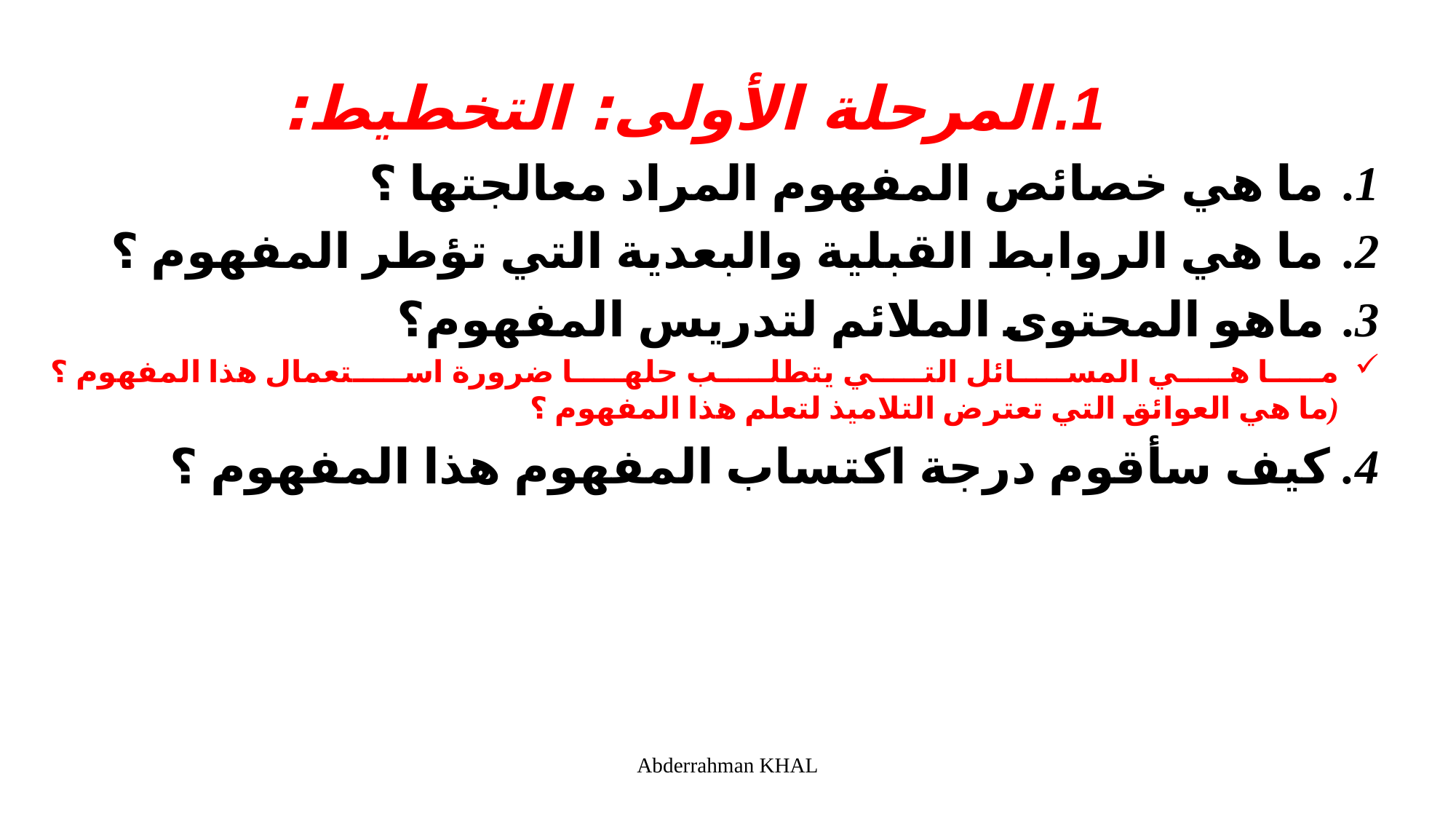

المرحلة الأولى: التخطيط:
ما هي خصائص المفهوم المراد معالجتها ؟
ما هي الروابط القبلية والبعدية التي تؤطر المفهوم ؟
ماهو المحتوى الملائم لتدريس المفهوم؟
ما هي المسائل التي يتطلب حلها ضرورة استعمال هذا المفهوم ؟
(ما هي العوائق التي تعترض التلاميذ لتعلم هذا المفهوم ؟
4. كيف سأقوم درجة اكتساب المفهوم هذا المفهوم ؟
Abderrahman KHAL